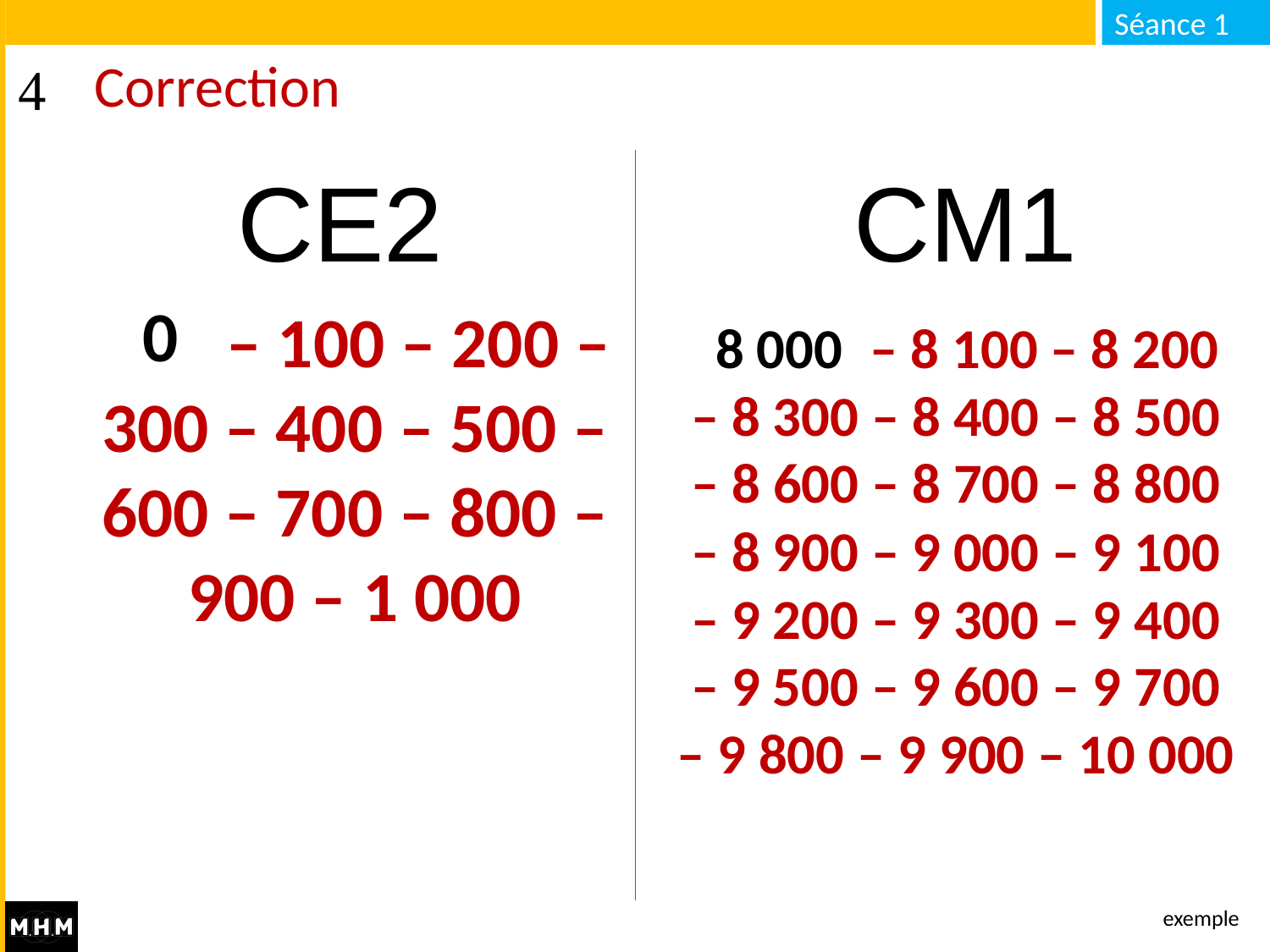

# Correction
CE2              CM1

0
        – 100 – 200 – 300 – 400 – 500 – 600 – 700 – 800 – 900 – 1 000
              – 8 100 – 8 200 – 8 300 – 8 400 – 8 500
– 8 600 – 8 700 – 8 800 – 8 900 – 9 000 – 9 100 – 9 200 – 9 300 – 9 400 – 9 500 – 9 600 – 9 700 – 9 800 – 9 900 – 10 000
8 000
exemple